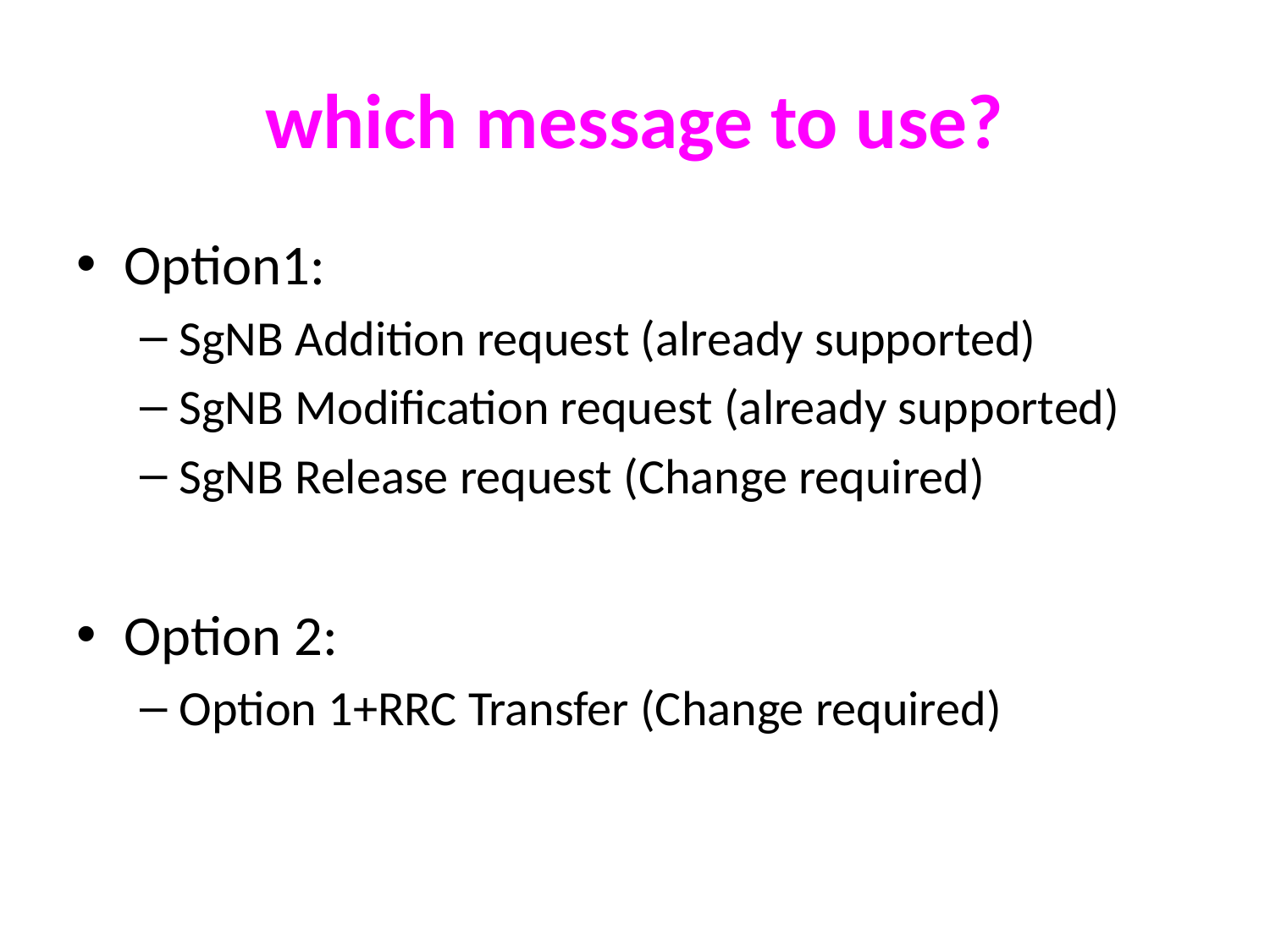

# which message to use?
Option1:
SgNB Addition request (already supported)
SgNB Modification request (already supported)
SgNB Release request (Change required)

Option 2:
Option 1+RRC Transfer (Change required)